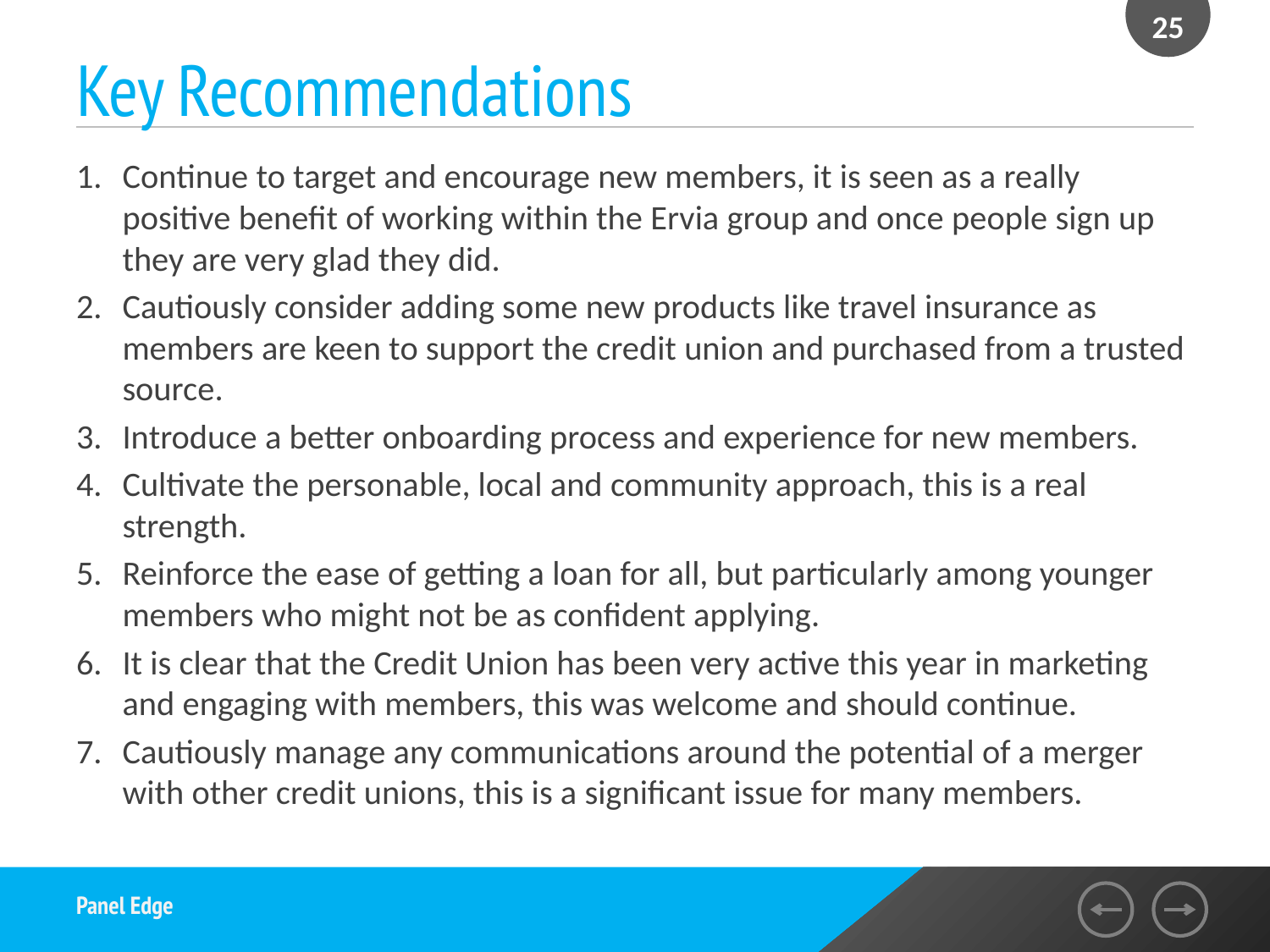

25
# Key Recommendations
Continue to target and encourage new members, it is seen as a really positive benefit of working within the Ervia group and once people sign up they are very glad they did.
Cautiously consider adding some new products like travel insurance as members are keen to support the credit union and purchased from a trusted source.
Introduce a better onboarding process and experience for new members.
Cultivate the personable, local and community approach, this is a real strength.
Reinforce the ease of getting a loan for all, but particularly among younger members who might not be as confident applying.
It is clear that the Credit Union has been very active this year in marketing and engaging with members, this was welcome and should continue.
Cautiously manage any communications around the potential of a merger with other credit unions, this is a significant issue for many members.

Panel Edge